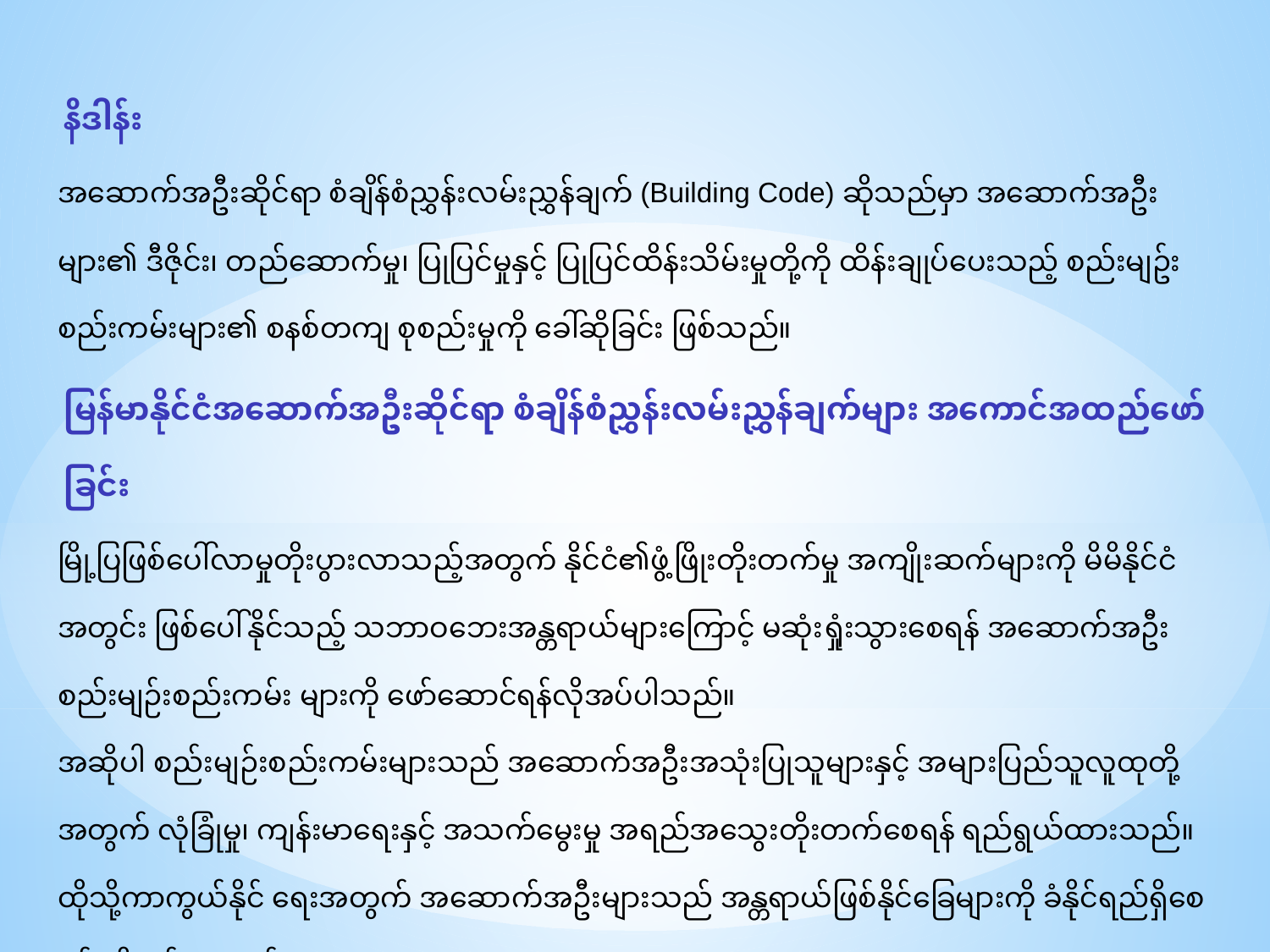

နိဒါန်း
အဆောက်အဦးဆိုင်ရာ စံချိန်စံညွှန်းလမ်းညွှန်ချက် (Building Code) ဆိုသည်မှာ အဆောက်အဦးများ၏ ဒီဇိုင်း၊ တည်ဆောက်မှု၊ ပြုပြင်မှုနှင့် ပြုပြင်ထိန်းသိမ်းမှုတို့ကို ထိန်းချုပ်ပေးသည့် စည်းမျဥ်းစည်းကမ်းများ၏ စနစ်တကျ စုစည်းမှုကို ခေါ်ဆိုခြင်း ဖြစ်သည်။
မြန်မာနိုင်ငံအဆောက်အဦးဆိုင်ရာ စံချိန်စံညွှန်းလမ်းညွှန်ချက်များ အကောင်အထည်ဖော်ခြင်း
မြို့ပြဖြစ်ပေါ်လာမှုတိုးပွားလာသည့်အတွက် နိုင်ငံ၏ဖွံ့ဖြိုးတိုးတက်မှု အကျိုးဆက်များကို မိမိနိုင်ငံအတွင်း ဖြစ်ပေါ်နိုင်သည့် သဘာဝဘေးအန္တရာယ်များကြောင့် မဆုံးရှုံးသွားစေရန် အဆောက်အဦးစည်းမျဉ်းစည်းကမ်း များကို ဖော်ဆောင်ရန်လိုအပ်ပါသည်။
အဆိုပါ စည်းမျဉ်းစည်းကမ်းများသည် အဆောက်အဦးအသုံးပြုသူများနှင့် အများပြည်သူလူထုတို့အတွက် လုံခြုံမှု၊ ကျန်းမာရေးနှင့် အသက်မွေးမှု အရည်အသွေးတိုးတက်စေရန် ရည်ရွယ်ထားသည်။ ထိုသို့ကာကွယ်နိုင် ရေးအတွက် အဆောက်အဦးများသည် အန္တရာယ်ဖြစ်နိုင်ခြေများကို ခံနိုင်ရည်ရှိစေရန် လိုအပ်ပေသည်။